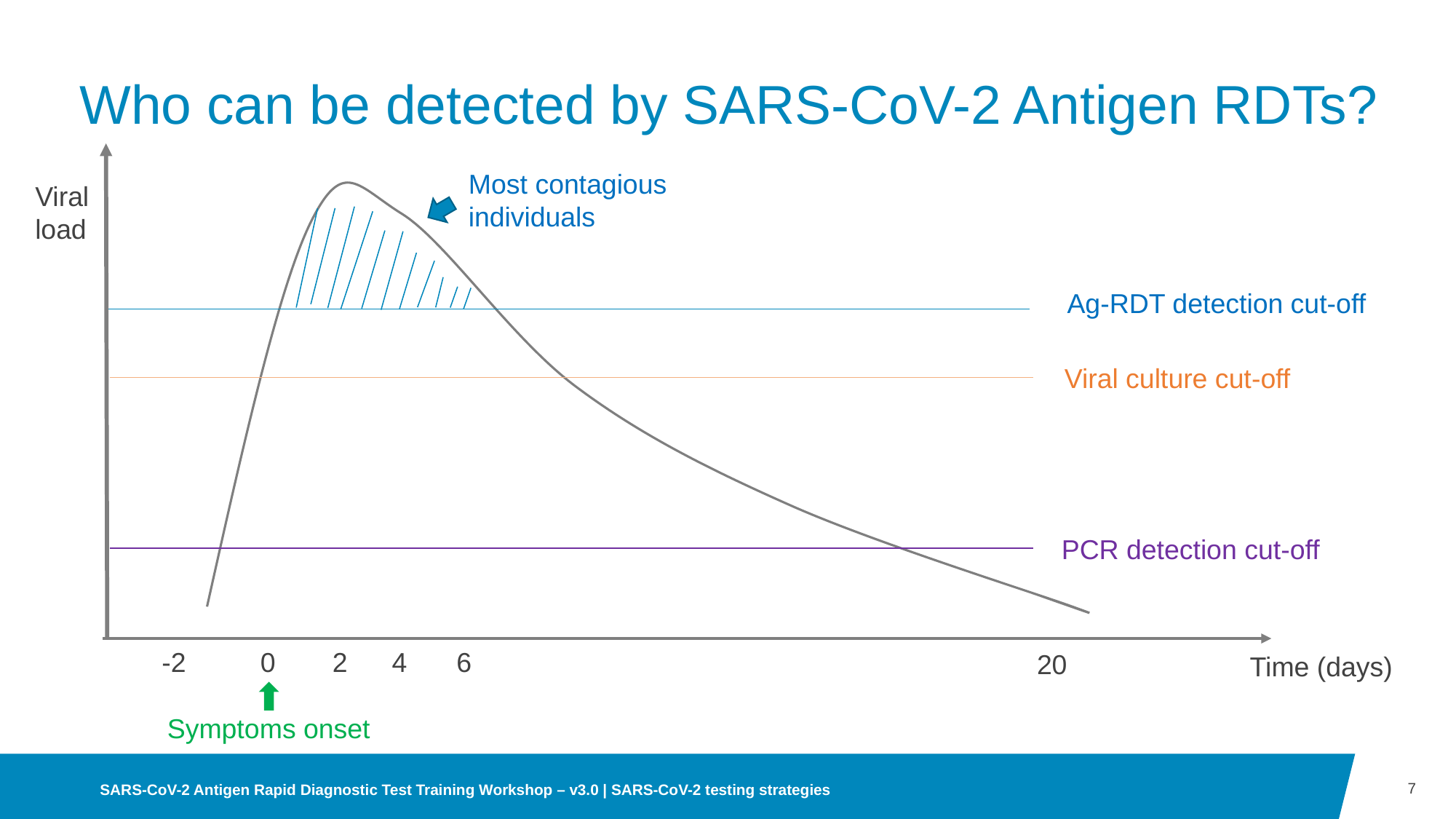

# Who can be detected by SARS-CoV-2 Antigen RDTs?
Most contagious individuals
Viral load

Ag-RDT detection cut-off
Viral culture cut-off
PCR detection cut-off
-2
0
2
4
6
20
Time (days)

Symptoms onset
7
SARS-CoV-2 Antigen Rapid Diagnostic Test Training Workshop – v3.0 | SARS-CoV-2 testing strategies